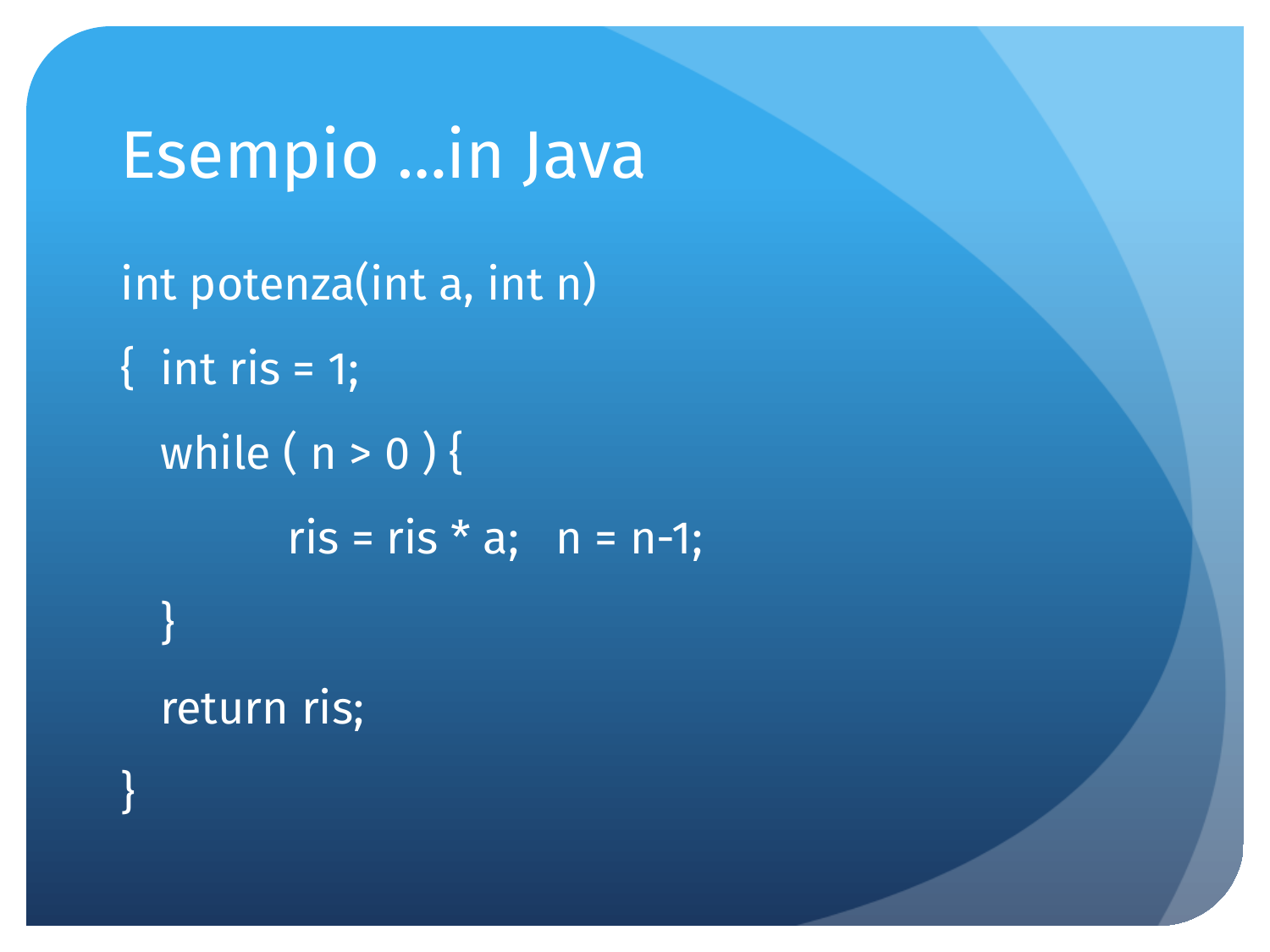

# Esempio …in Java
int potenza(int a, int n)
{  int ris = 1;
	while ( n > 0 ) {
		ris = ris * a;   n = n-1;
	}
	return ris;
}